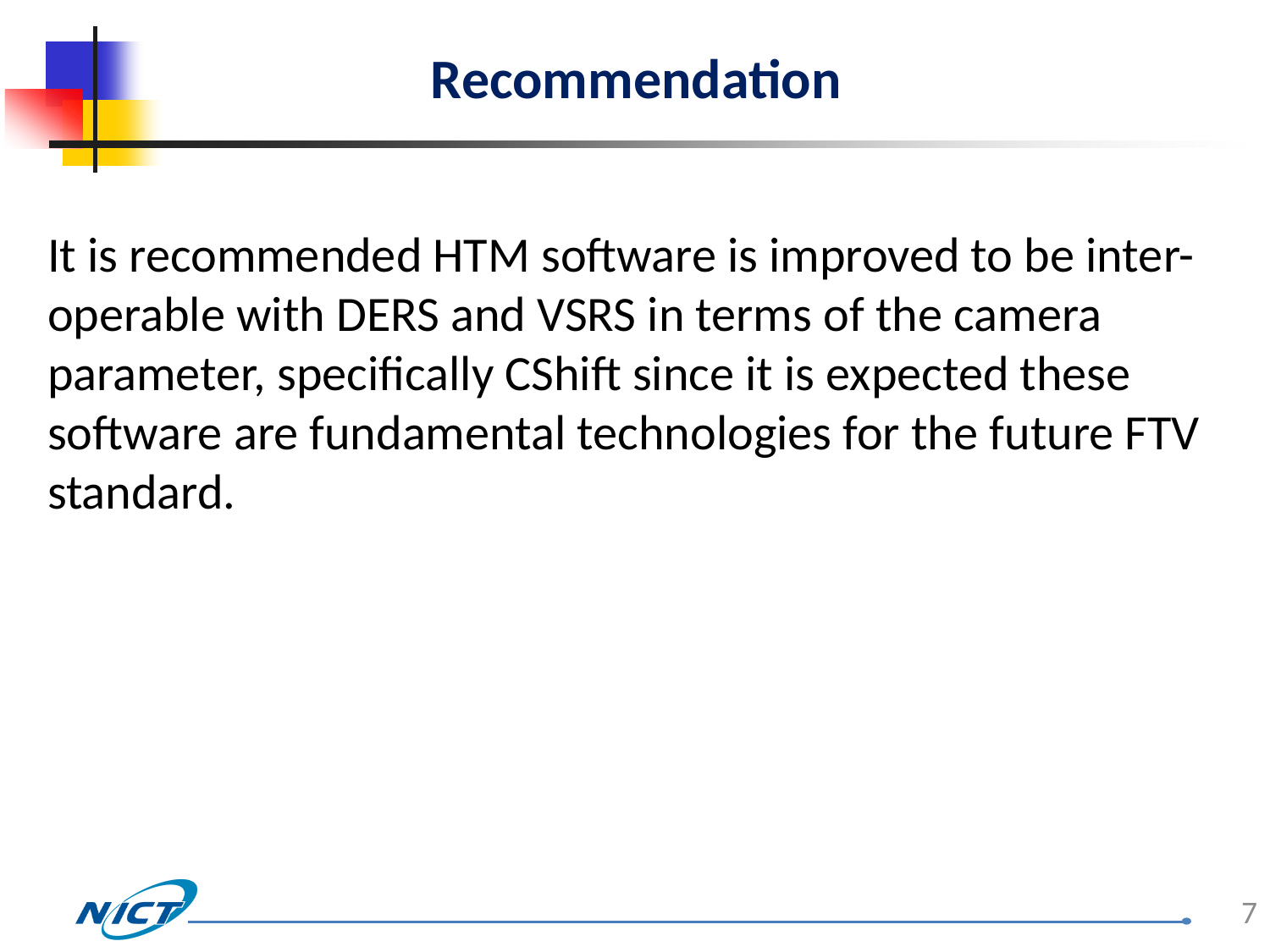

# Recommendation
It is recommended HTM software is improved to be inter-operable with DERS and VSRS in terms of the camera parameter, specifically CShift since it is expected these software are fundamental technologies for the future FTV standard.
7